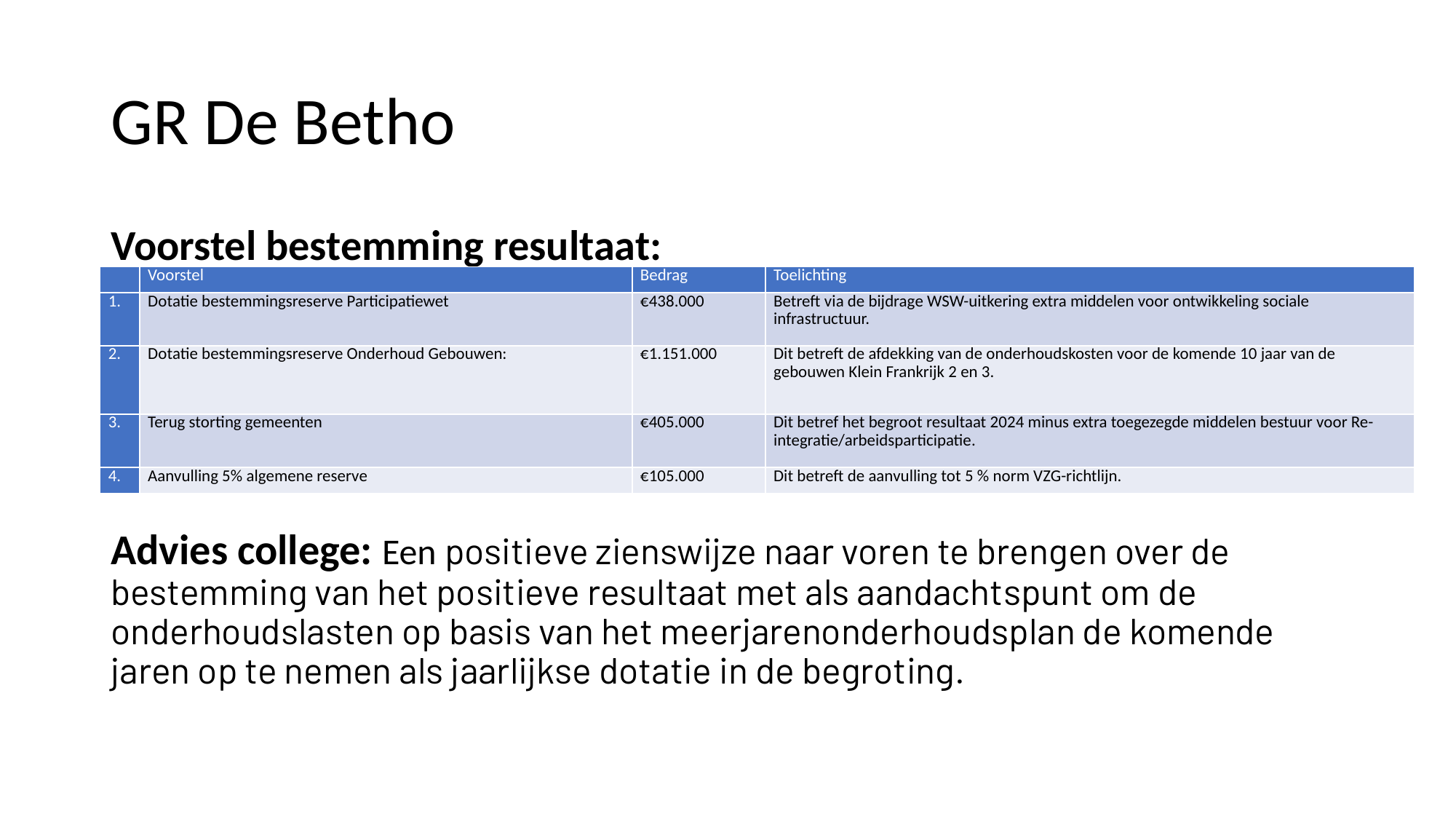

# GR De Betho
Voorstel bestemming resultaat:

Advies college: Een positieve zienswijze naar voren te brengen over de bestemming van het positieve resultaat met als aandachtspunt om de onderhoudslasten op basis van het meerjarenonderhoudsplan de komende jaren op te nemen als jaarlijkse dotatie in de begroting.

|  | Voorstel | Bedrag | Toelichting |
| --- | --- | --- | --- |
| 1. | Dotatie bestemmingsreserve Participatiewet | €438.000 | Betreft via de bijdrage WSW-uitkering extra middelen voor ontwikkeling sociale infrastructuur. |
| 2. | Dotatie bestemmingsreserve Onderhoud Gebouwen: | €1.151.000 | Dit betreft de afdekking van de onderhoudskosten voor de komende 10 jaar van de gebouwen Klein Frankrijk 2 en 3. |
| 3. | Terug storting gemeenten | €405.000 | Dit betref het begroot resultaat 2024 minus extra toegezegde middelen bestuur voor Re-integratie/arbeidsparticipatie. |
| 4. | Aanvulling 5% algemene reserve | €105.000 | Dit betreft de aanvulling tot 5 % norm VZG-richtlijn. |